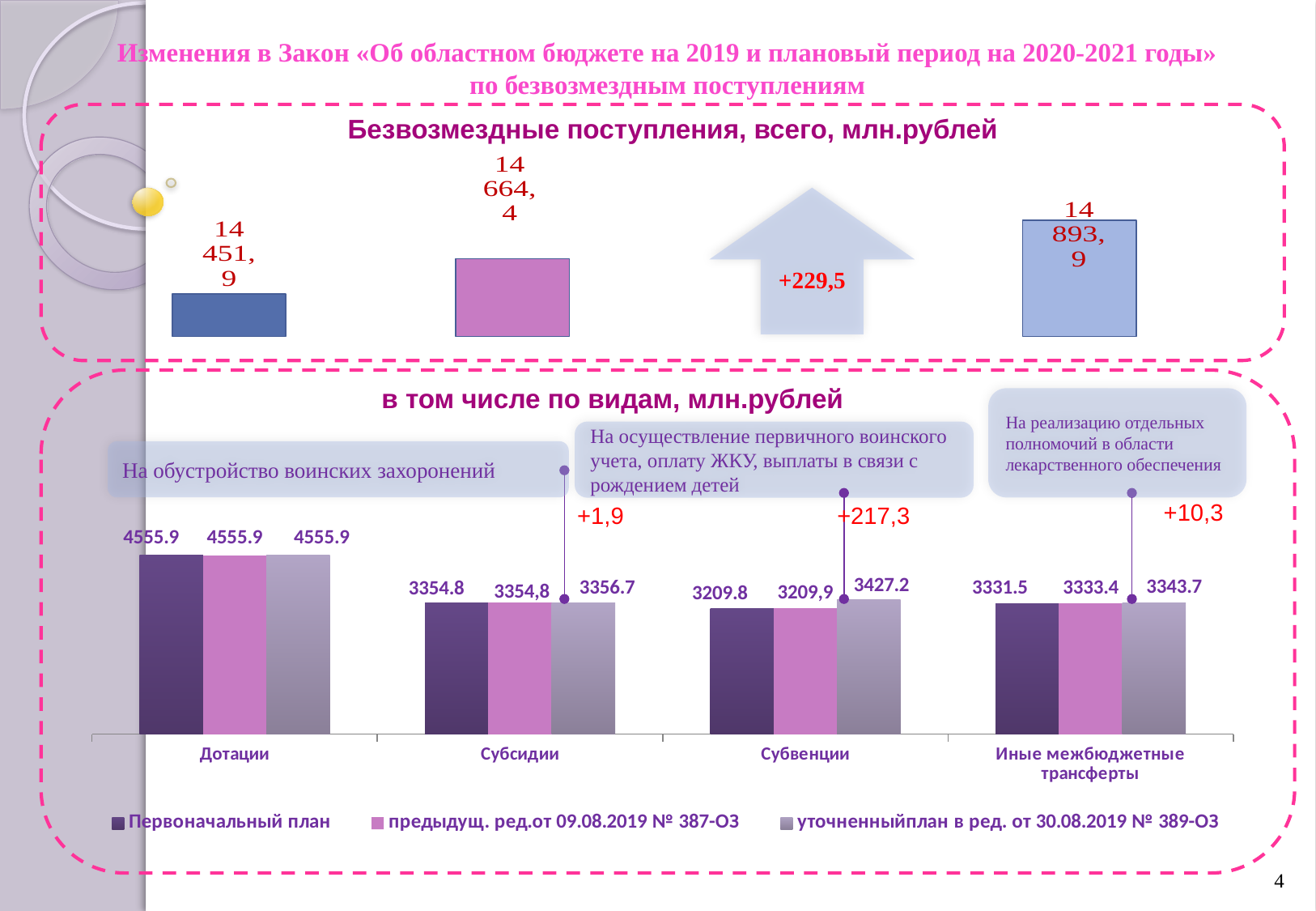

Изменения в Закон «Об областном бюджете на 2019 и плановый период на 2020-2021 годы» по безвозмездным поступлениям

Безвозмездные поступления, всего, млн.рублей

[unsupported chart]

+229,5

в том числе по видам, млн.рублей
На реализацию отдельных полномочий в области лекарственного обеспечения
На осуществление первичного воинского учета, оплату ЖКУ, выплаты в связи с рождением детей
На обустройство воинских захоронений

### Chart

| Category | Первоначальный план | предыдущ. ред.от 09.08.2019 № 387-ОЗ | уточненныйплан в ред. от 30.08.2019 № 389-ОЗ |
|---|---|---|---|
| Дотации | 4555.9 | 4555.9 | 4555.9 |
| Субсидии | 3354.8 | 3354.8 | 3356.7 |
| Субвенции | 3209.8 | 3209.9 | 3427.2 |
| Иные межбюджетные трансферты | 3331.5 | 3333.4 | 3343.7 |
+10,3
+1,9
+217,3
4